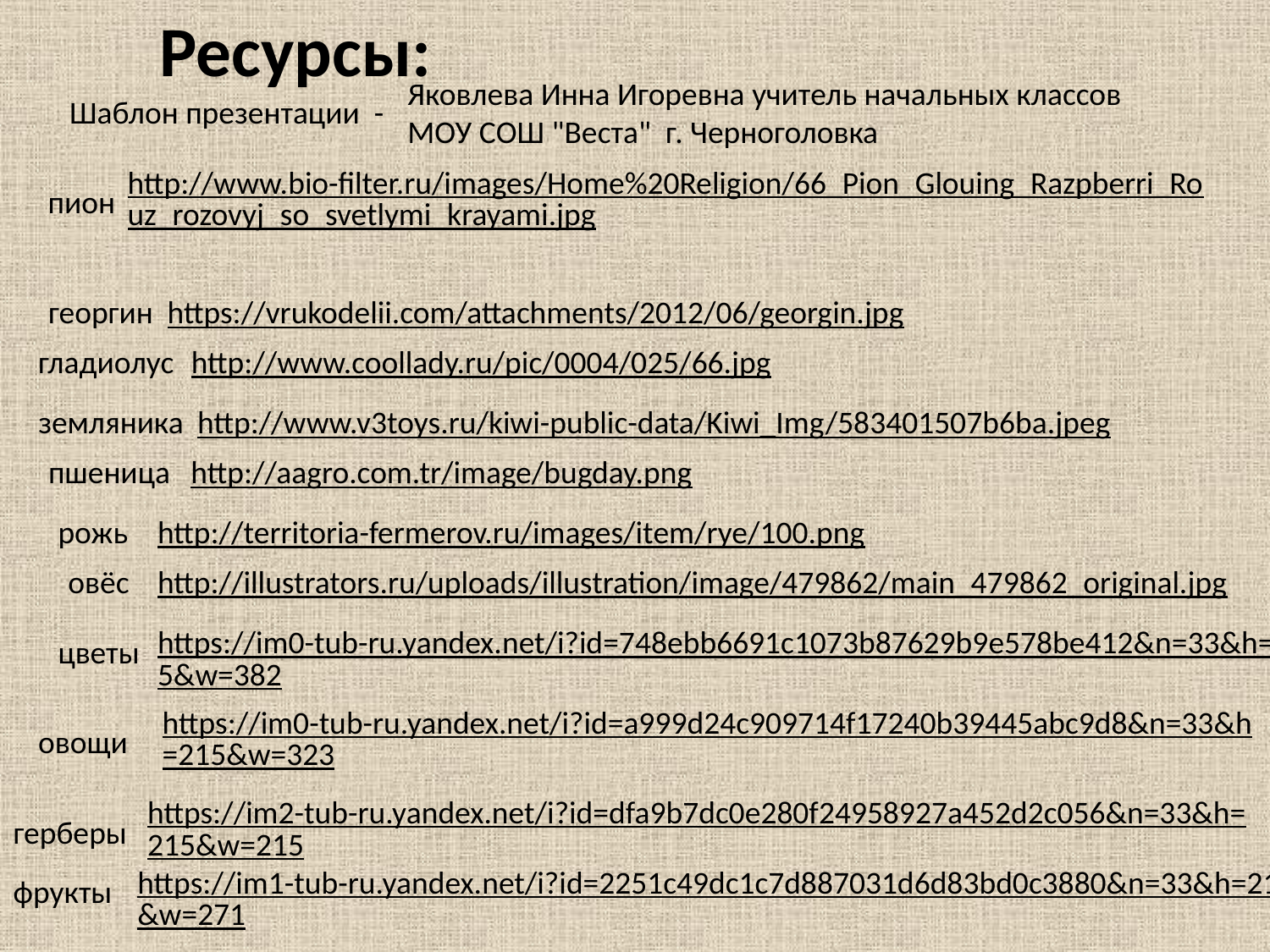

Ресурсы:
Шаблон презентации  -
Яковлева Инна Игоревна учитель начальных классов МОУ СОШ "Веста"  г. Черноголовка
http://www.bio-filter.ru/images/Home%20Religion/66_Pion_Glouing_Razpberri_Rouz_rozovyj_so_svetlymi_krayami.jpg
пион
георгин
https://vrukodelii.com/attachments/2012/06/georgin.jpg
гладиолус
http://www.coollady.ru/pic/0004/025/66.jpg
земляника
http://www.v3toys.ru/kiwi-public-data/Kiwi_Img/583401507b6ba.jpeg
пшеница
http://aagro.com.tr/image/bugday.png
рожь
http://territoria-fermerov.ru/images/item/rye/100.png
овёс
http://illustrators.ru/uploads/illustration/image/479862/main_479862_original.jpg
https://im0-tub-ru.yandex.net/i?id=748ebb6691c1073b87629b9e578be412&n=33&h=215&w=382
цветы
https://im0-tub-ru.yandex.net/i?id=a999d24c909714f17240b39445abc9d8&n=33&h=215&w=323
овощи
https://im2-tub-ru.yandex.net/i?id=dfa9b7dc0e280f24958927a452d2c056&n=33&h=215&w=215
герберы
https://im1-tub-ru.yandex.net/i?id=2251c49dc1c7d887031d6d83bd0c3880&n=33&h=215&w=271
фрукты